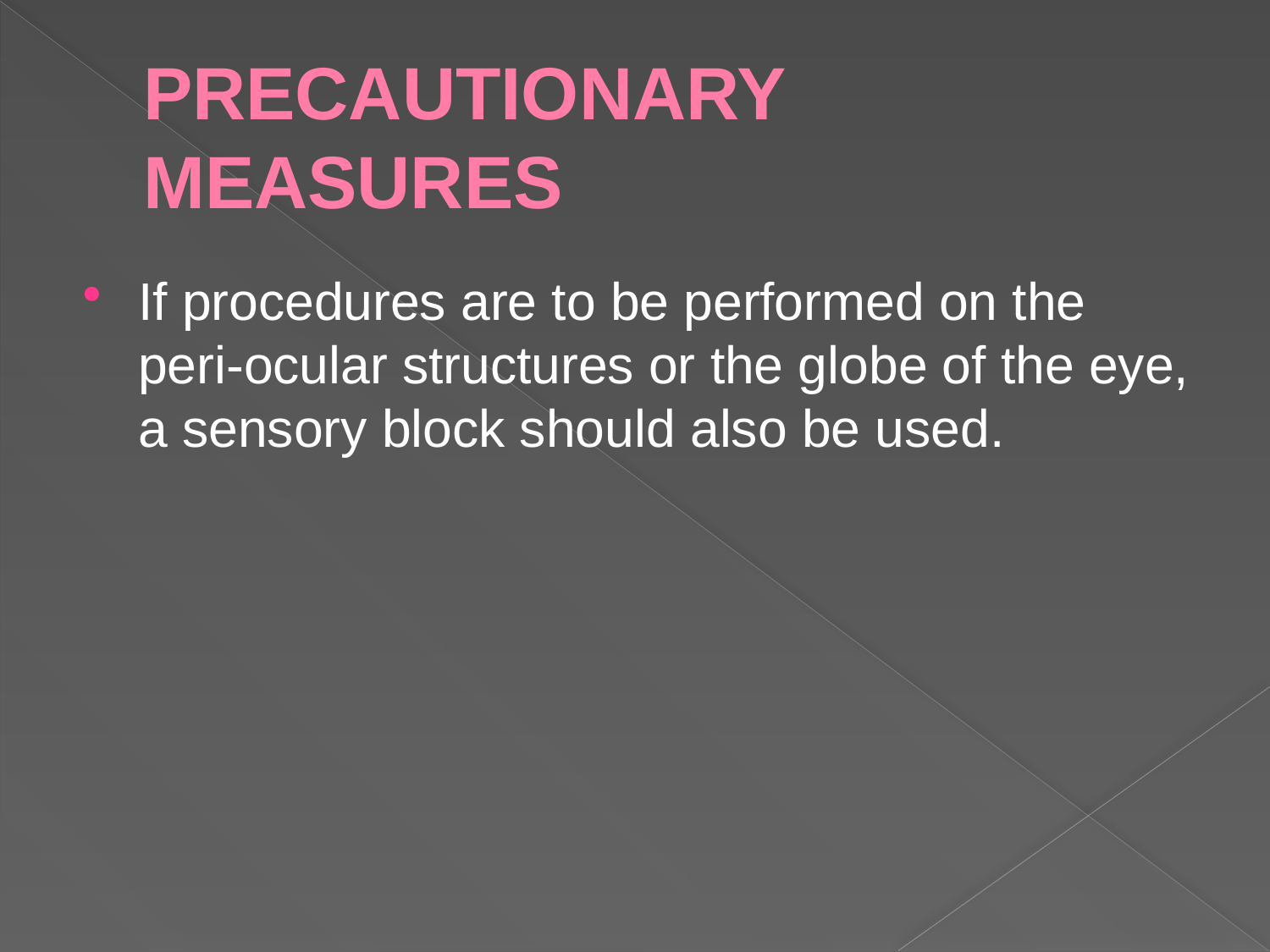

# PRECAUTIONARY MEASURES
If procedures are to be performed on the peri-ocular structures or the globe of the eye, a sensory block should also be used.